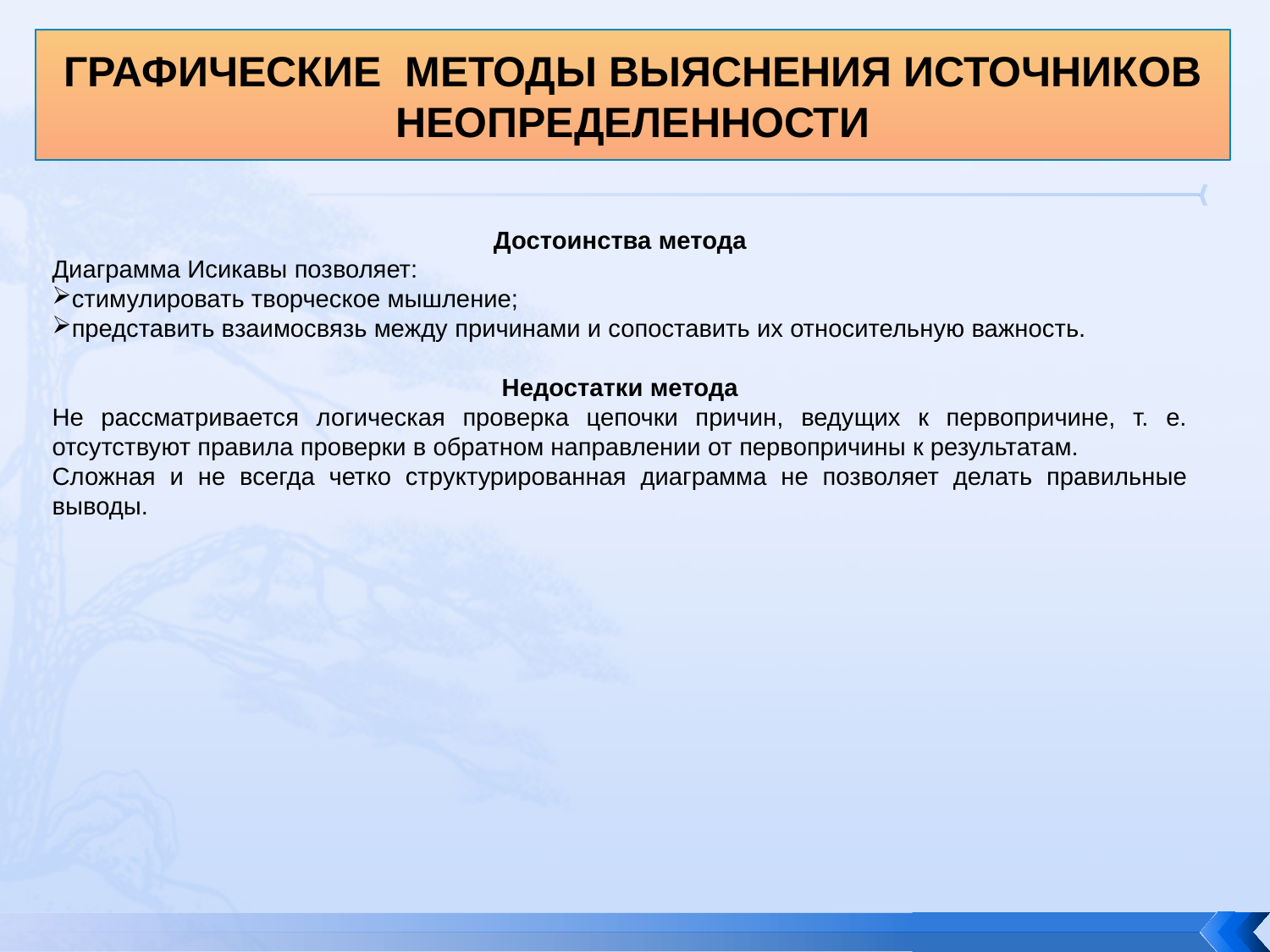

Графические  методы выяснения источников неопределенности

Достоинства метода
Диаграмма Исикавы позволяет:
стимулировать творческое мышление;
представить взаимосвязь между причинами и сопоставить их относительную важность.

Недостатки метода
Не рассматривается логическая проверка цепочки причин, ведущих к первопричине, т. е. отсутствуют правила проверки в обратном направлении от первопричины к результатам.
Сложная и не всегда четко структурированная диаграмма не позволяет делать правильные выводы.